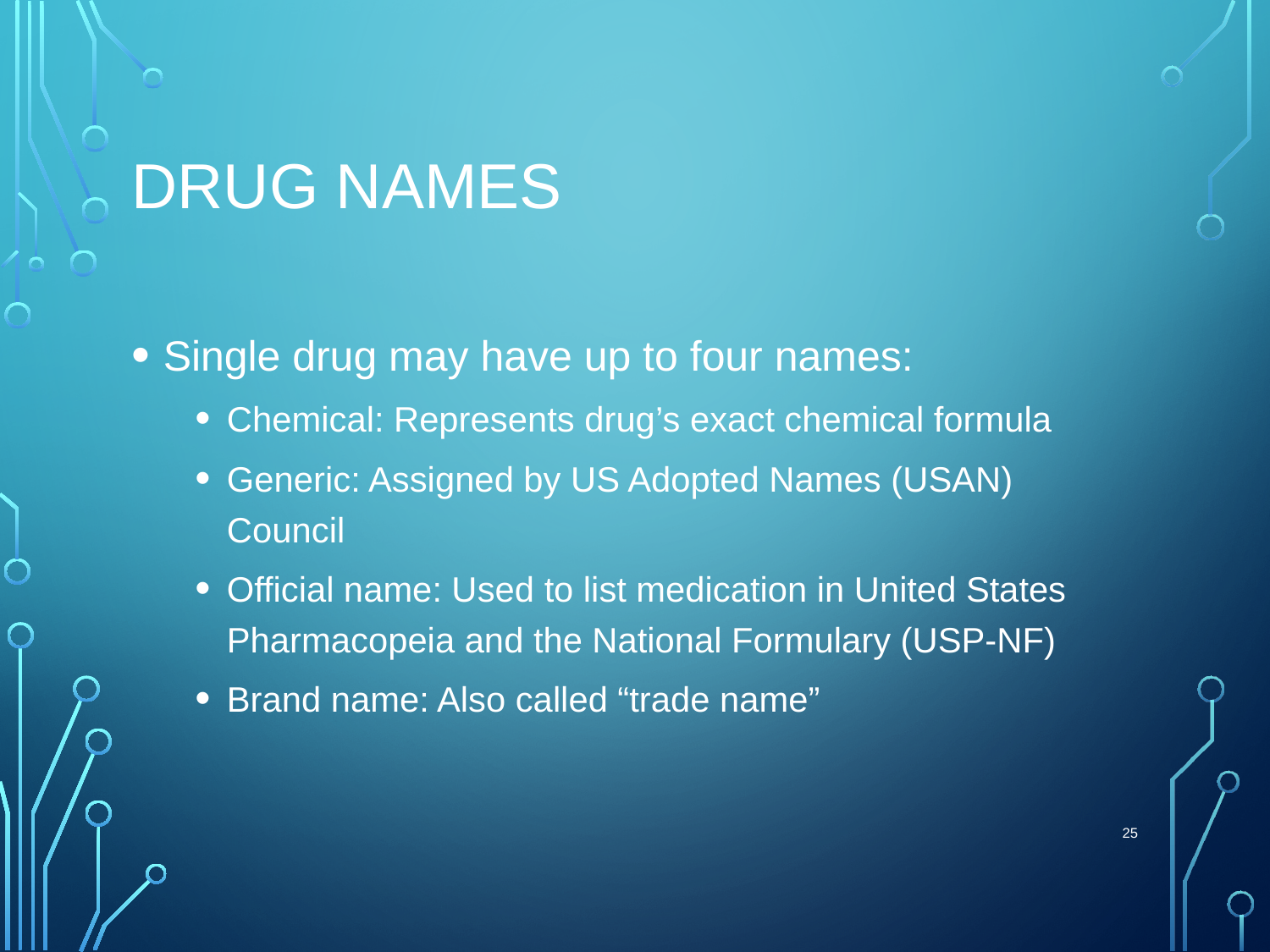

# Drug Names
Single drug may have up to four names:
Chemical: Represents drug’s exact chemical formula
Generic: Assigned by US Adopted Names (USAN) Council
Official name: Used to list medication in United States Pharmacopeia and the National Formulary (USP-NF)
Brand name: Also called “trade name”
 25